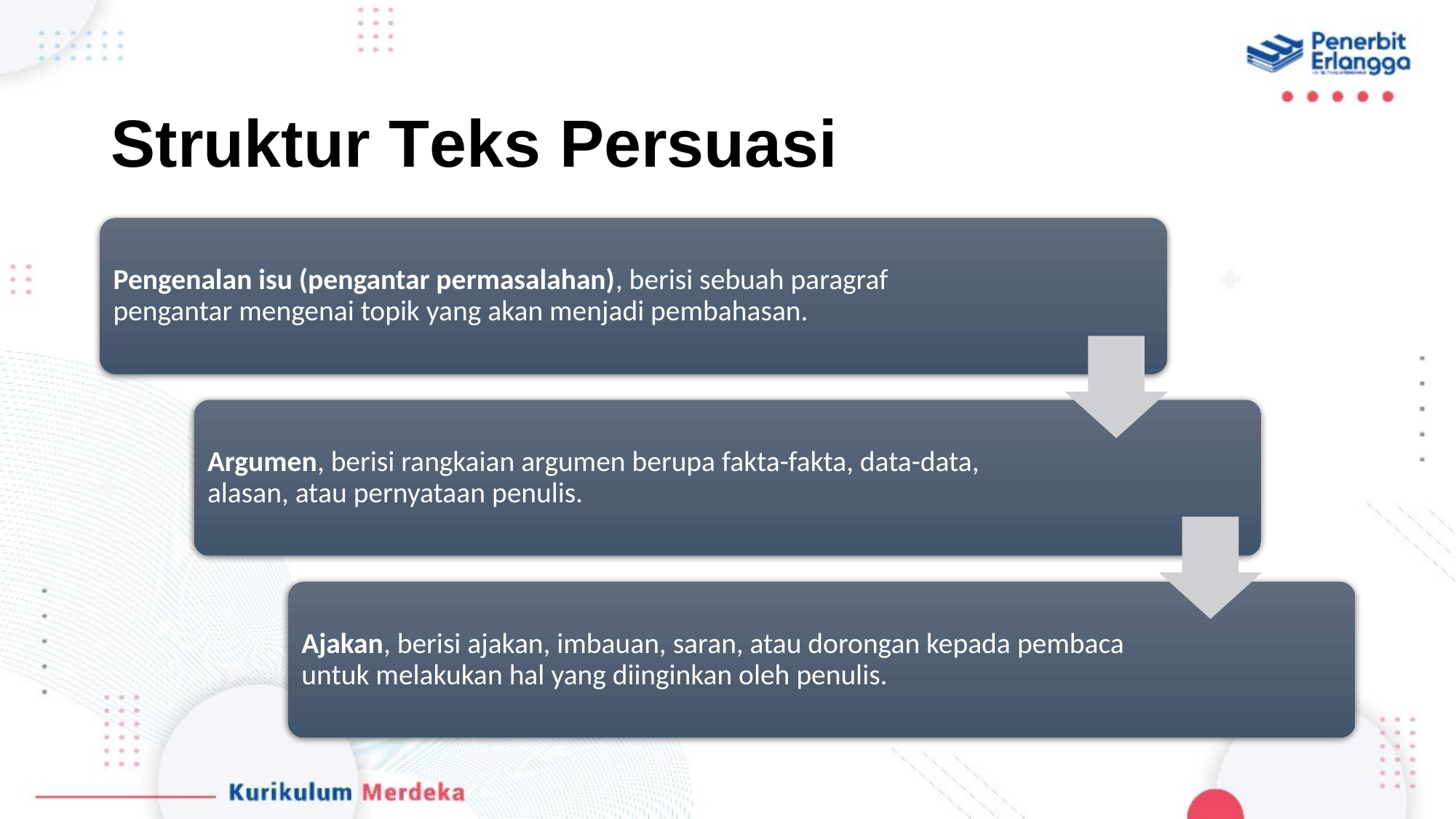

# Struktur Teks Persuasi
Pengenalan isu (pengantar permasalahan), berisi sebuah paragraf pengantar mengenai topik yang akan menjadi pembahasan.

Argumen, berisi rangkaian argumen berupa fakta-fakta, data-data, alasan, atau pernyataan penulis.

Ajakan, berisi ajakan, imbauan, saran, atau dorongan kepada pembaca untuk melakukan hal yang diinginkan oleh penulis.